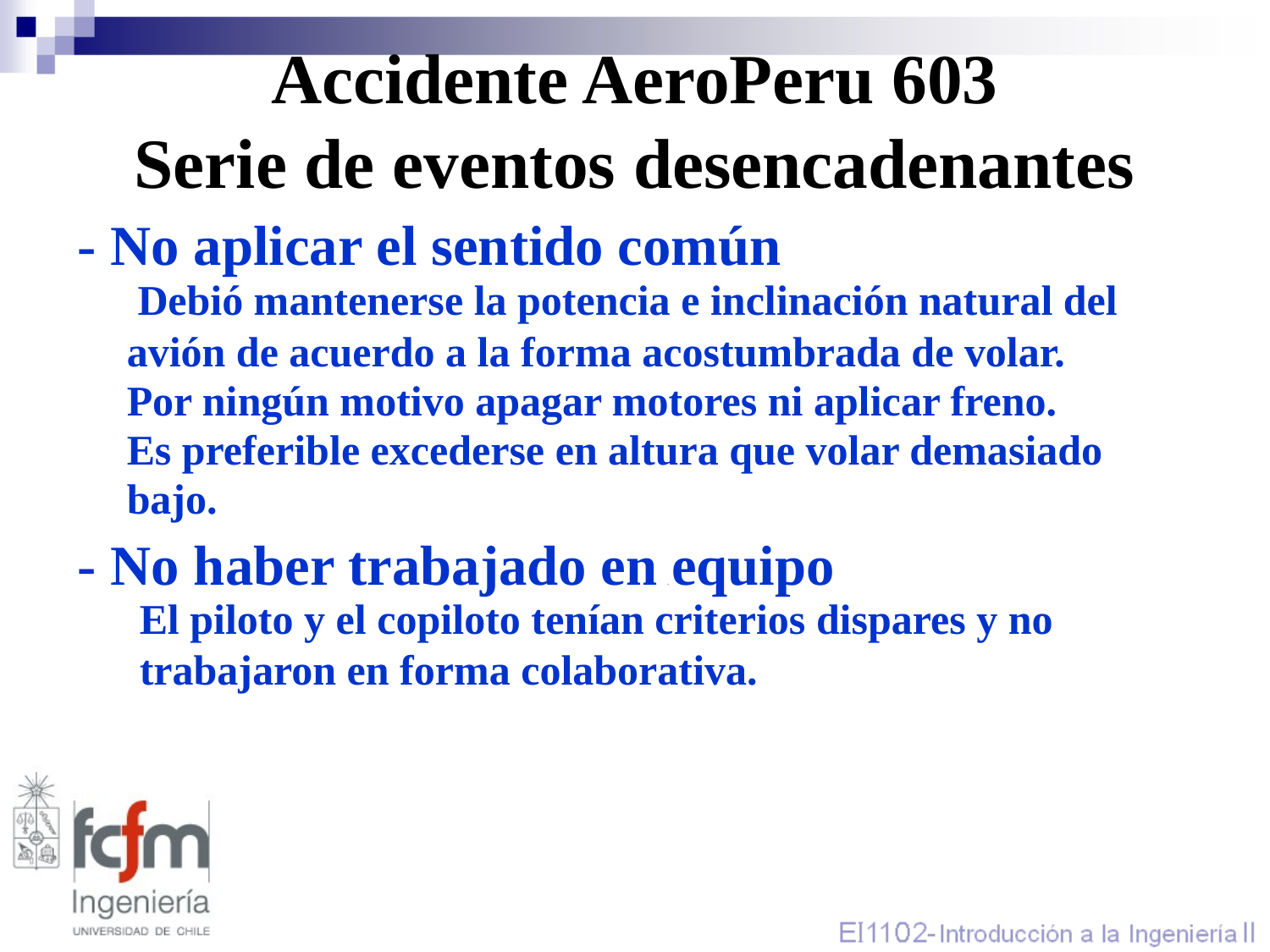

# Accidente AeroPeru 603 Serie de eventos desencadenantes
- No aplicar el sentido común
	   Debió mantenerse la potencia e inclinación natural del
	   avión de acuerdo a la forma acostumbrada de volar.
	   Por ningún motivo apagar motores ni aplicar freno.
	   Es preferible excederse en altura que volar demasiado
	   bajo.
- No haber trabajado en equipo
	El piloto y el copiloto tenían criterios dispares y no
	trabajaron en forma colaborativa.